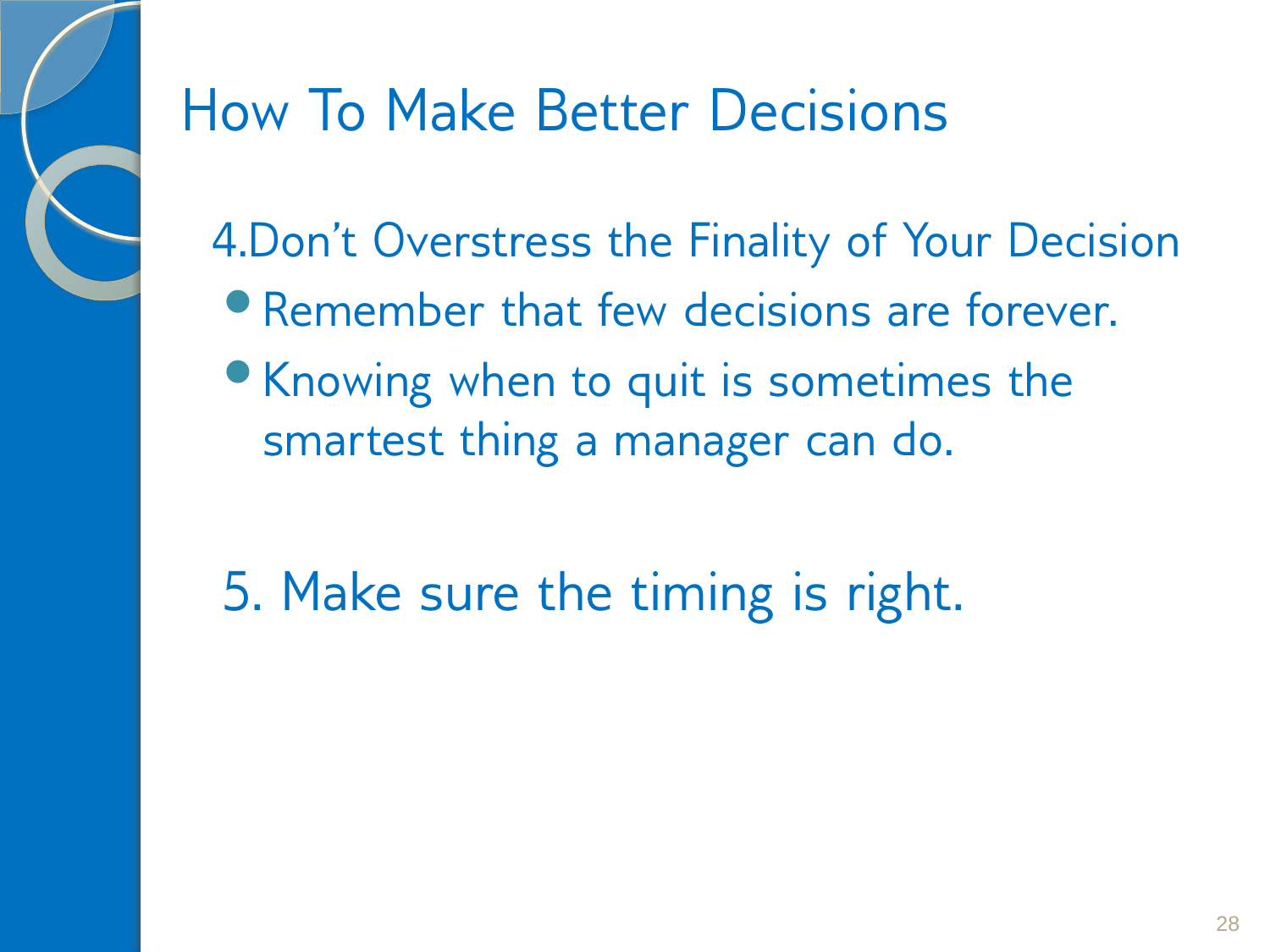

# How To Make Better Decisions
4.Don’t Overstress the Finality of Your Decision
Remember that few decisions are forever.
Knowing when to quit is sometimes the smartest thing a manager can do.

5. Make sure the timing is right.

28